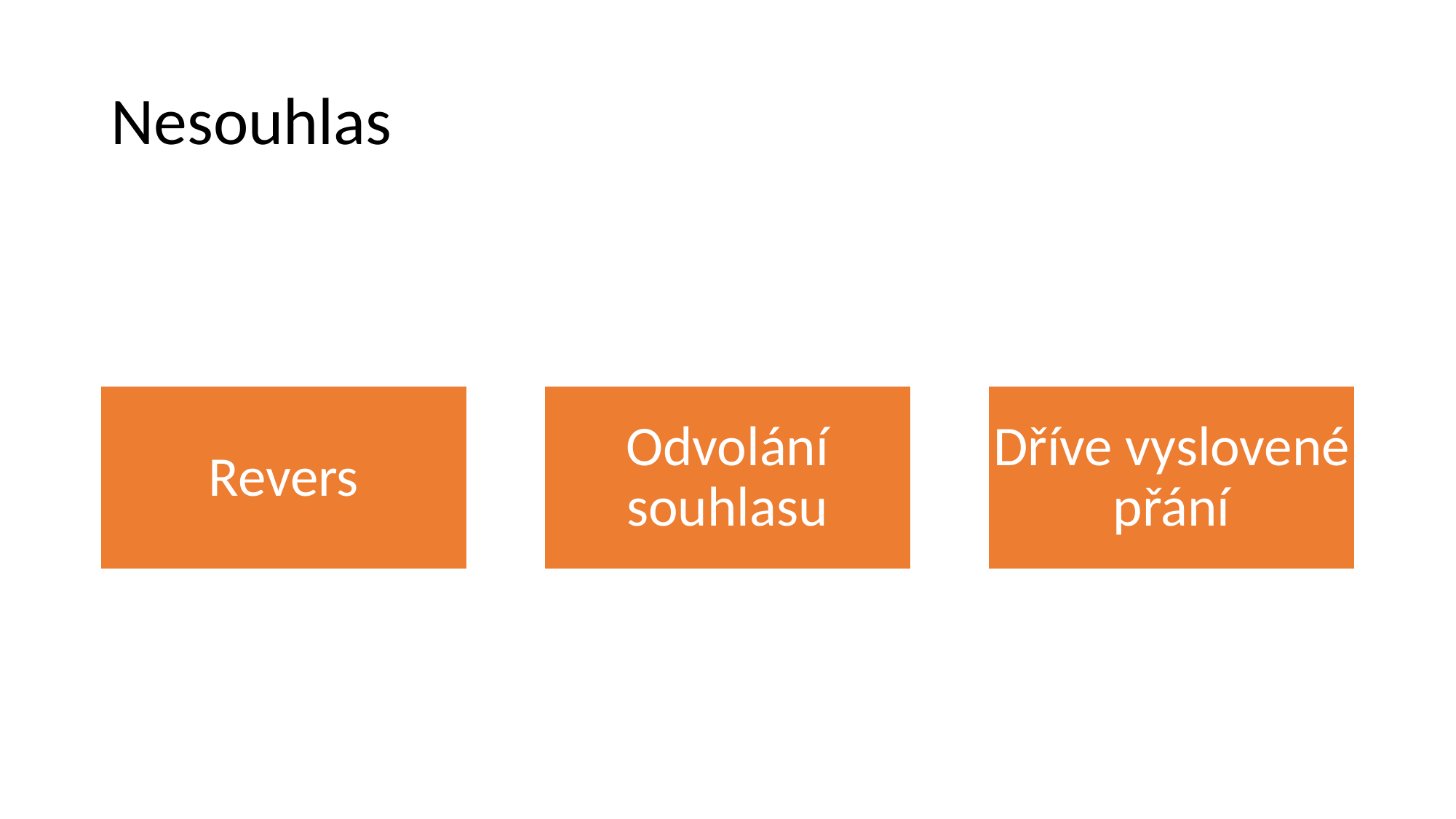

# Nesouhlas
Revers
Odvolání souhlasu
Dříve vyslovené přání